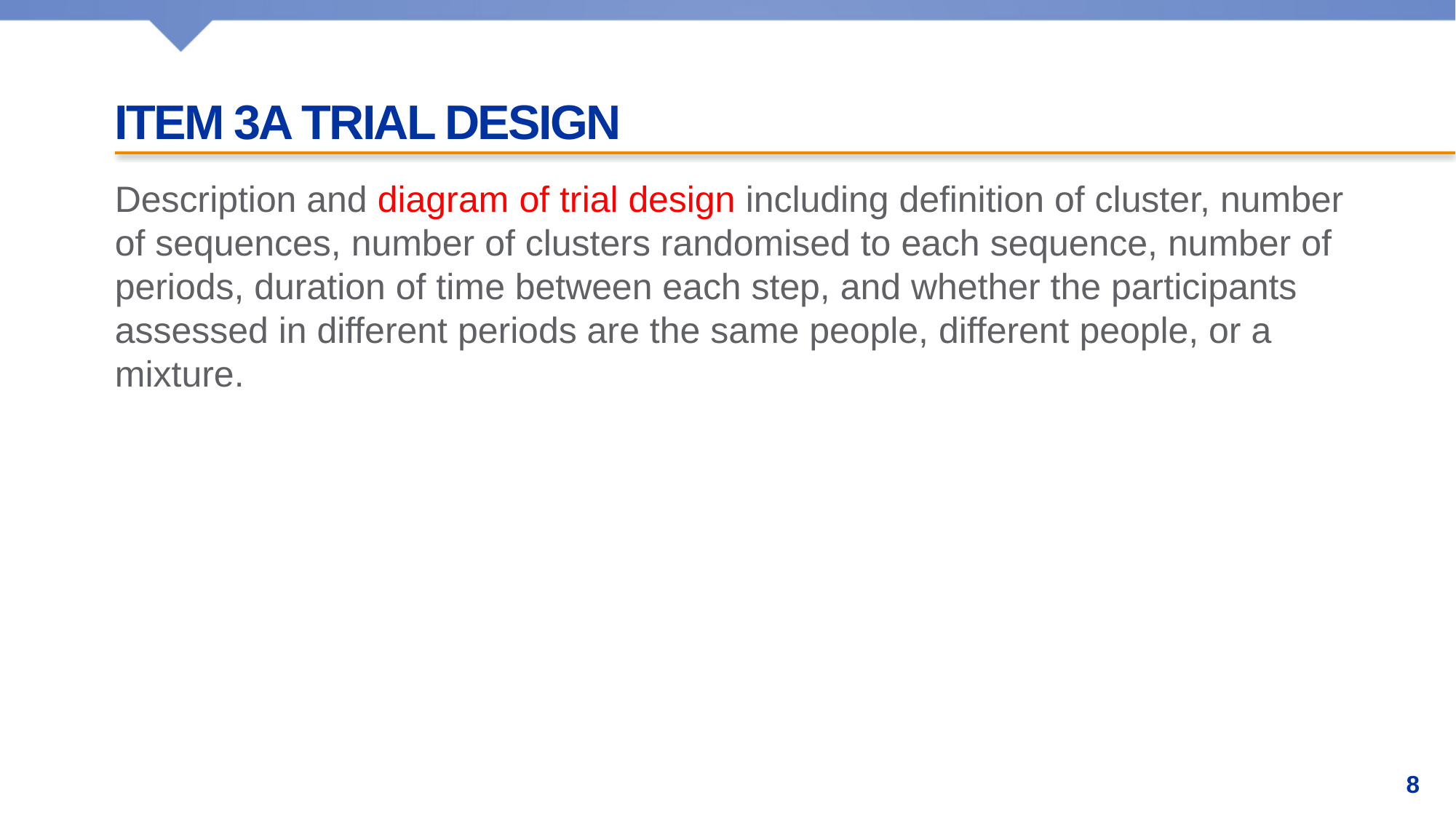

# Item 3a Trial design
Description and diagram of trial design including definition of cluster, number of sequences, number of clusters randomised to each sequence, number of periods, duration of time between each step, and whether the participants assessed in different periods are the same people, different people, or a mixture.

8